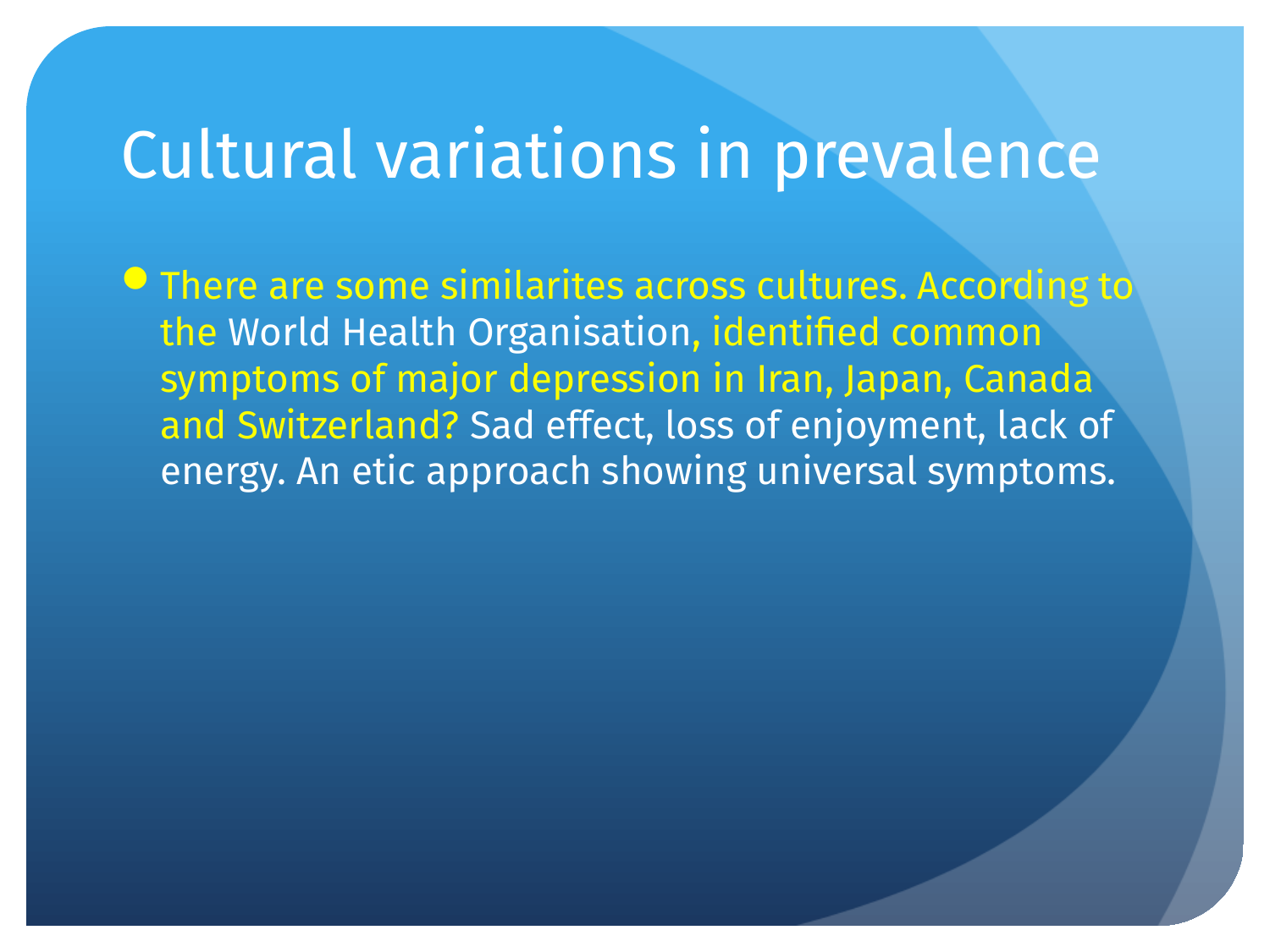

# Cultural variations in prevalence
There are some similarites across cultures. According to the World Health Organisation, identified common symptoms of major depression in Iran, Japan, Canada and Switzerland? Sad effect, loss of enjoyment, lack of energy. An etic approach showing universal symptoms.